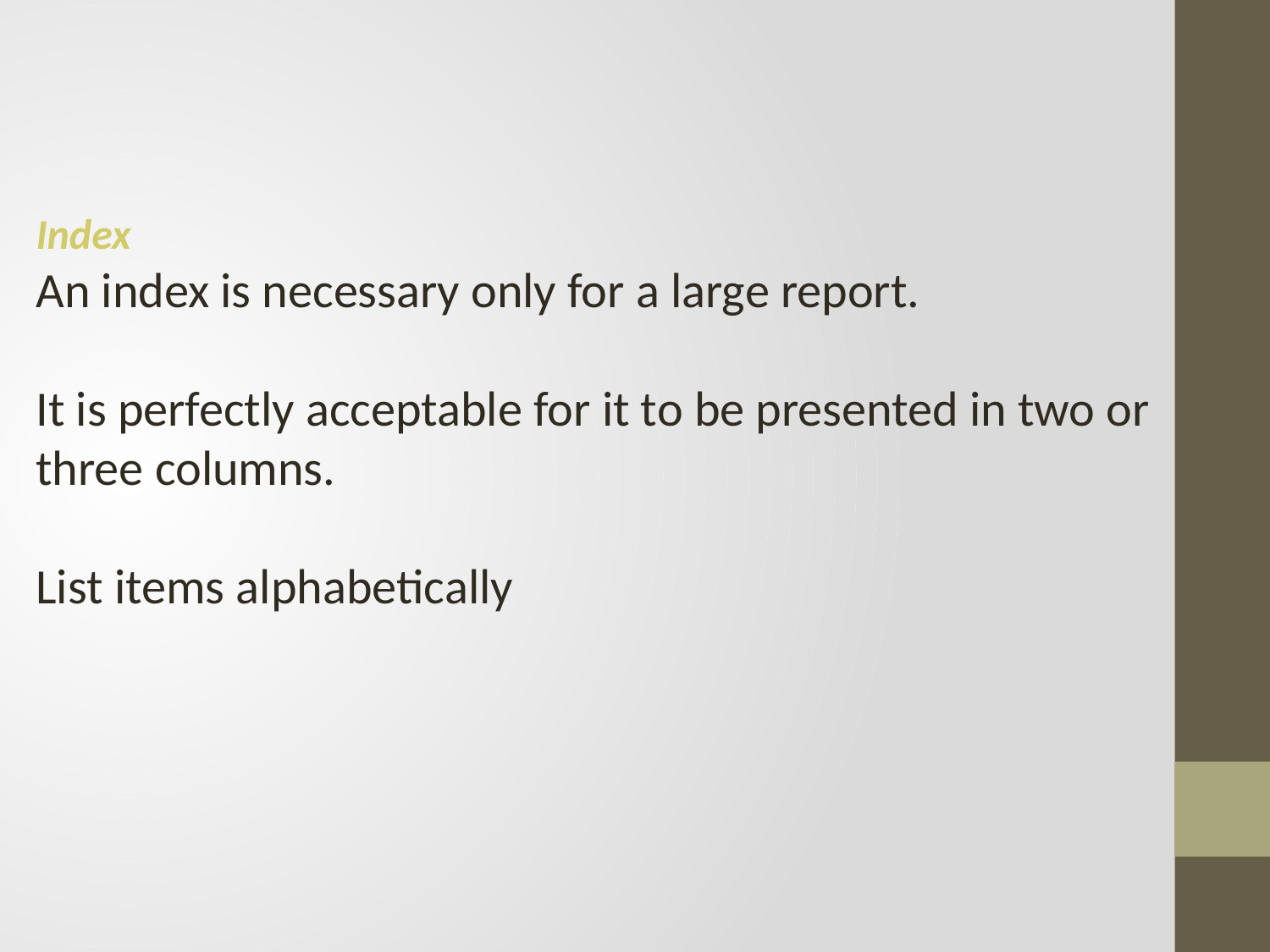

Index
An index is necessary only for a large report.

It is perfectly acceptable for it to be presented in two or three columns.

List items alphabetically